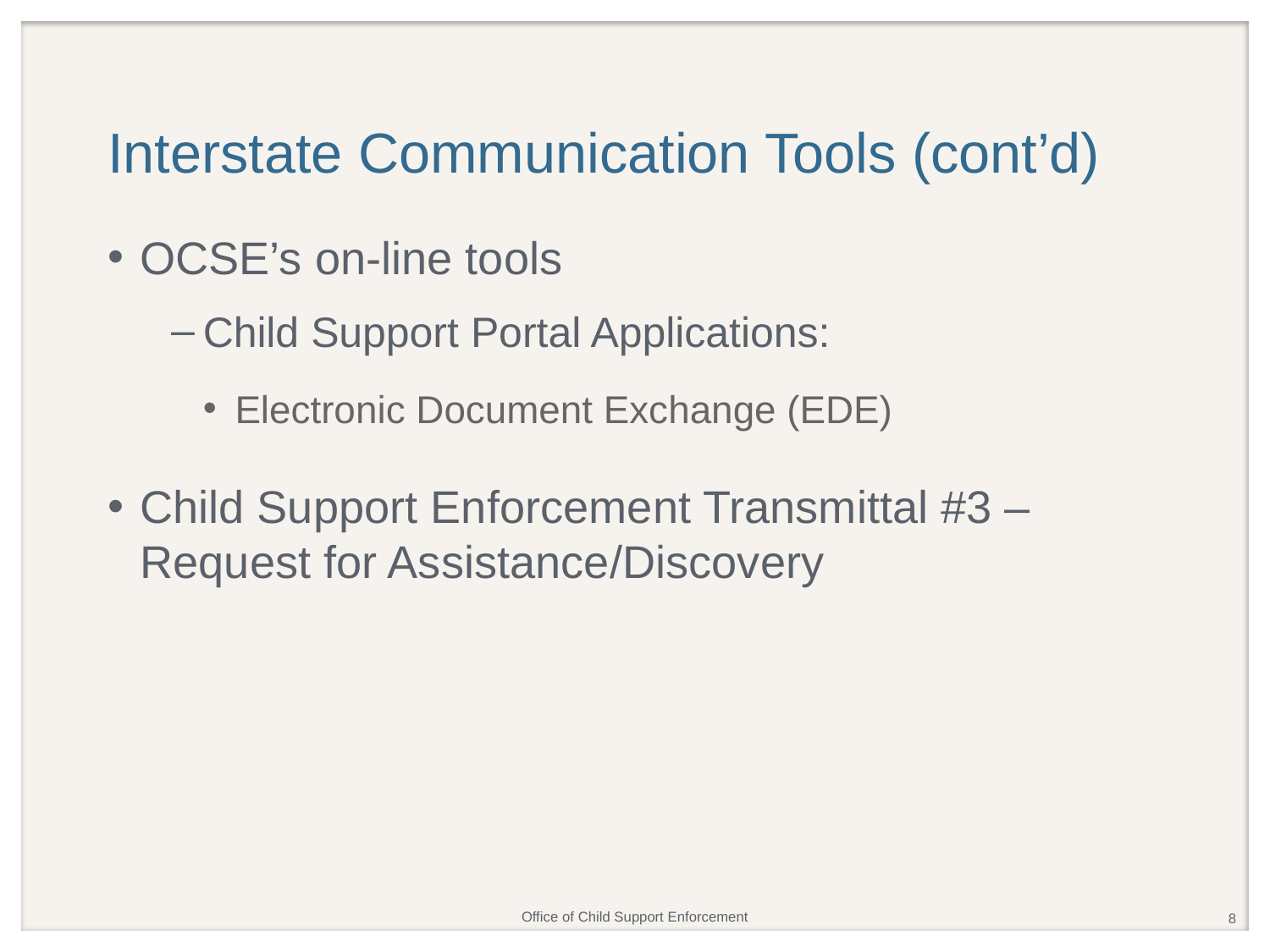

# Interstate Communication Tools (cont’d)
OCSE’s on-line tools
Child Support Portal Applications:
Electronic Document Exchange (EDE)

Child Support Enforcement Transmittal #3 – Request for Assistance/Discovery
8